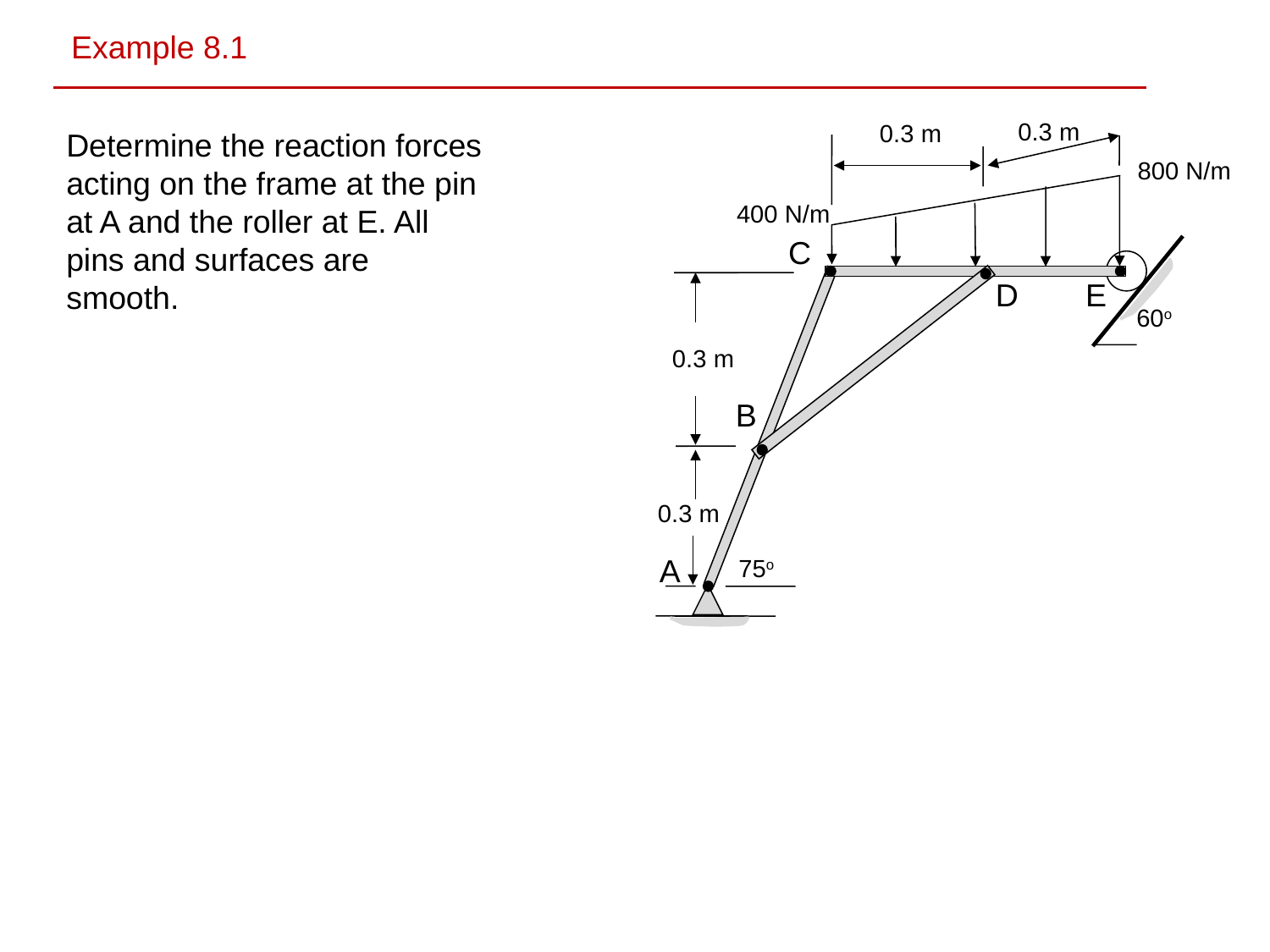

Example 8.1
0.3 m
0.3 m
Determine the reaction forces acting on the frame at the pin at A and the roller at E. All pins and surfaces are smooth.

800 N/m

400 N/m

C

D
E

60o
0.3 m

B

0.3 m
A
75o